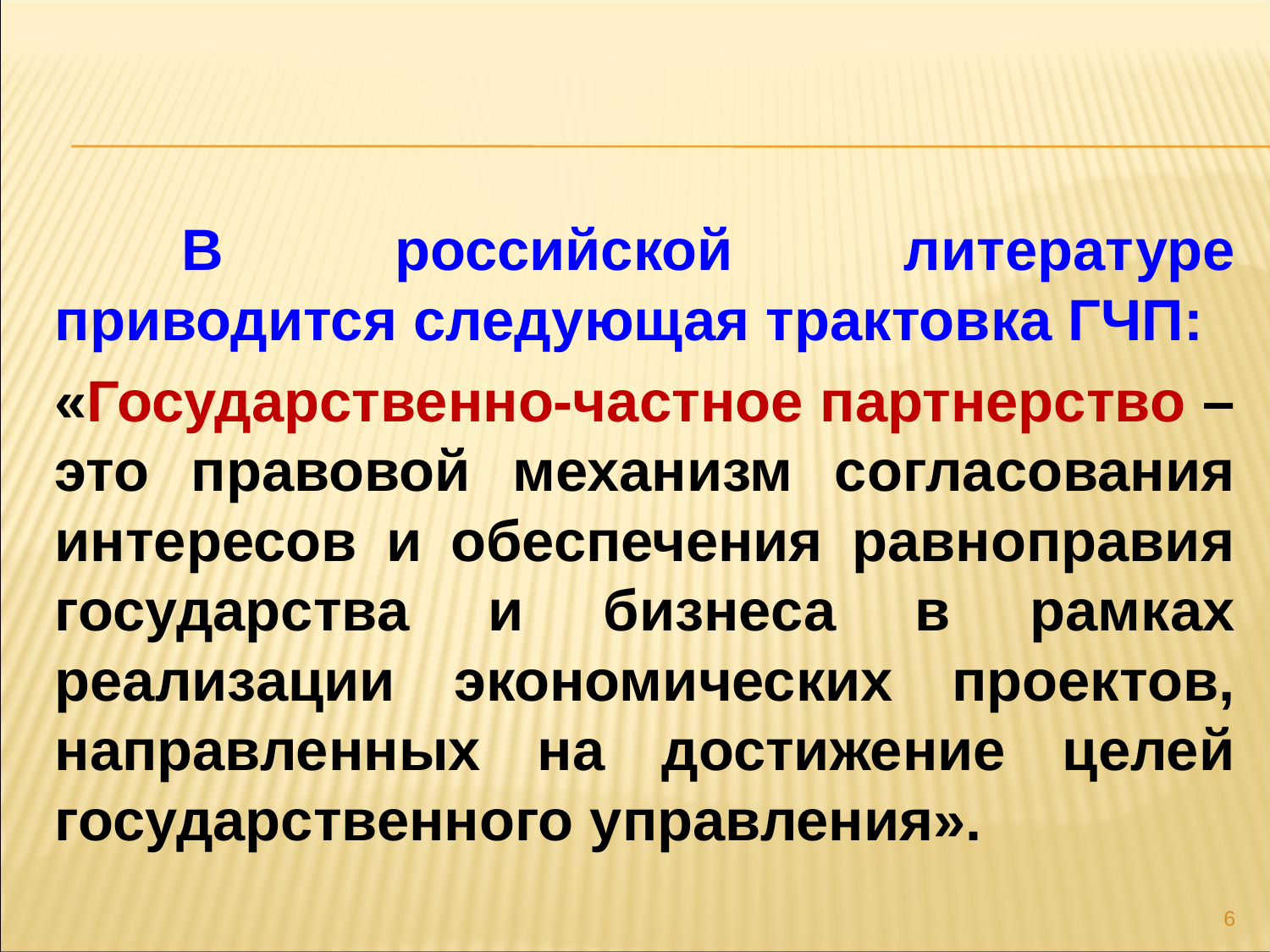

В российской литературе приводится следующая трактовка ГЧП:
«Государственно-частное партнерство – это правовой механизм согласования интересов и обеспечения равноправия государства и бизнеса в рамках реализации экономических проектов, направленных на достижение целей государственного управления».

6